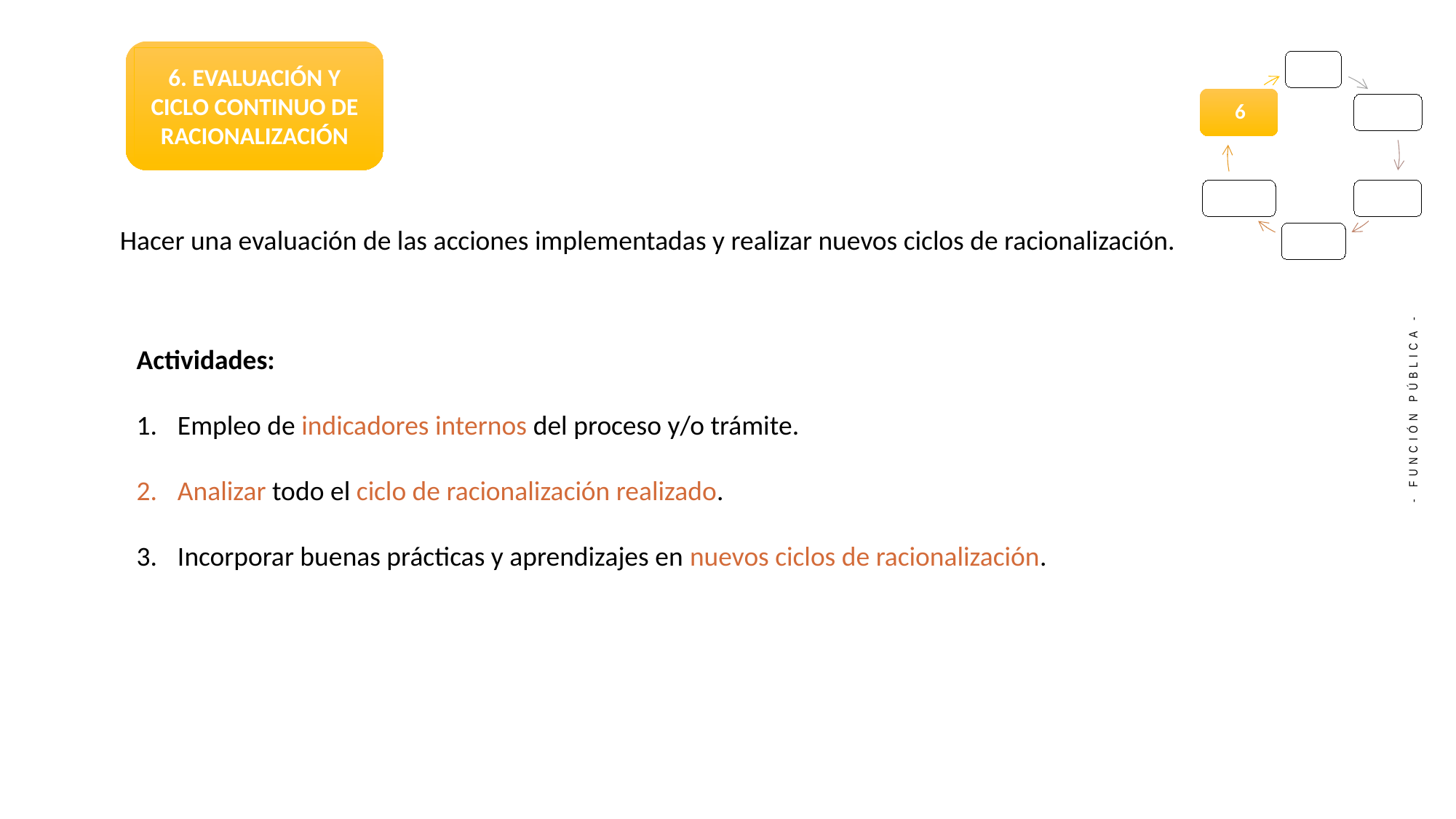

6. EVALUACIÓN Y CICLO CONTINUO DE RACIONALIZACIÓN

6
Hacer una evaluación de las acciones implementadas y realizar nuevos ciclos de racionalización.

Actividades:

Empleo de indicadores internos del proceso y/o trámite.

Analizar todo el ciclo de racionalización realizado.

Incorporar buenas prácticas y aprendizajes en nuevos ciclos de racionalización.